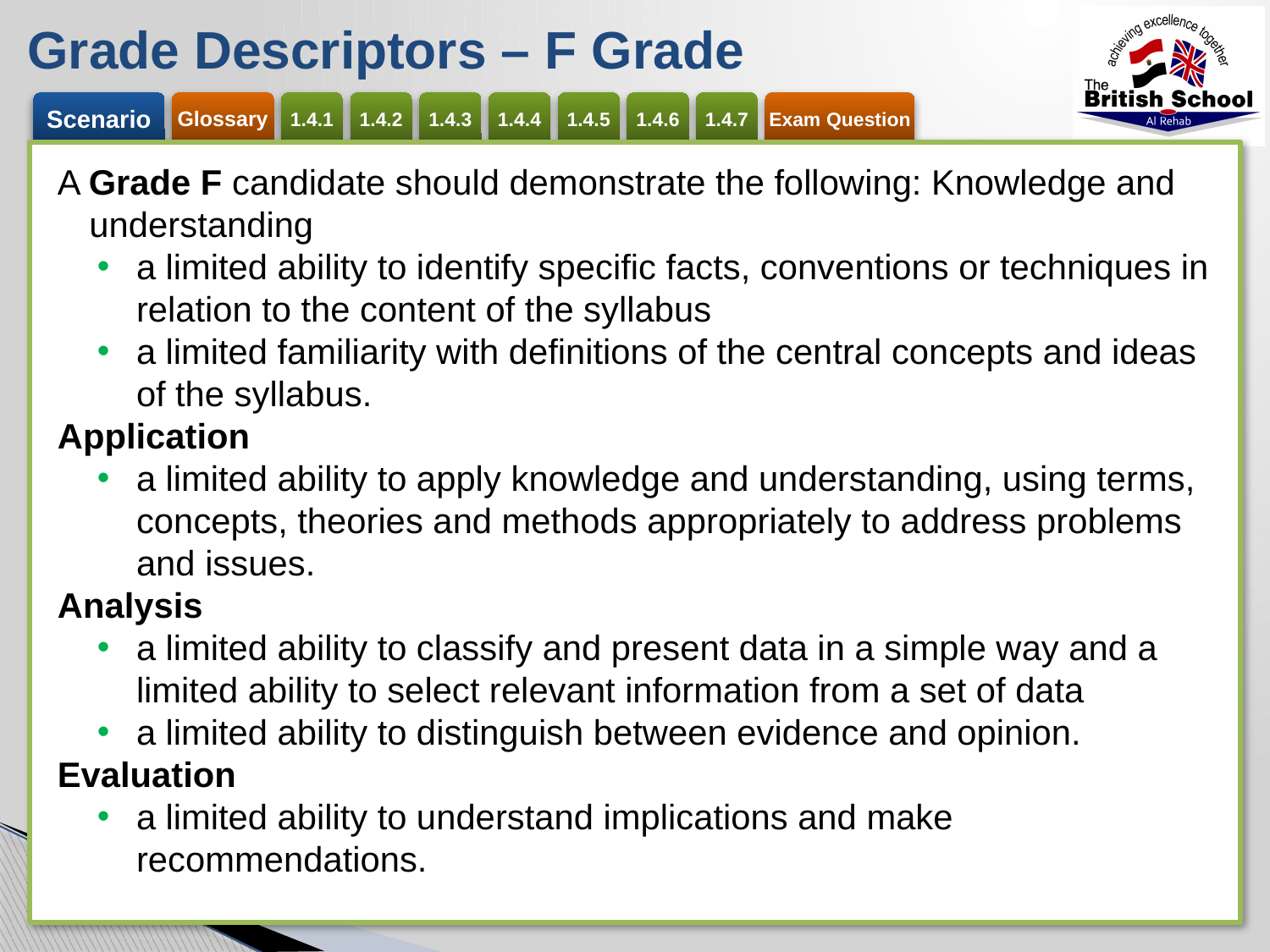

# Grade Descriptors – F Grade
A Grade F candidate should demonstrate the following: Knowledge and understanding
a limited ability to identify specific facts, conventions or techniques in relation to the content of the syllabus
a limited familiarity with definitions of the central concepts and ideas of the syllabus.
Application
a limited ability to apply knowledge and understanding, using terms, concepts, theories and methods appropriately to address problems and issues.
Analysis
a limited ability to classify and present data in a simple way and a limited ability to select relevant information from a set of data
a limited ability to distinguish between evidence and opinion.
Evaluation
a limited ability to understand implications and make recommendations.